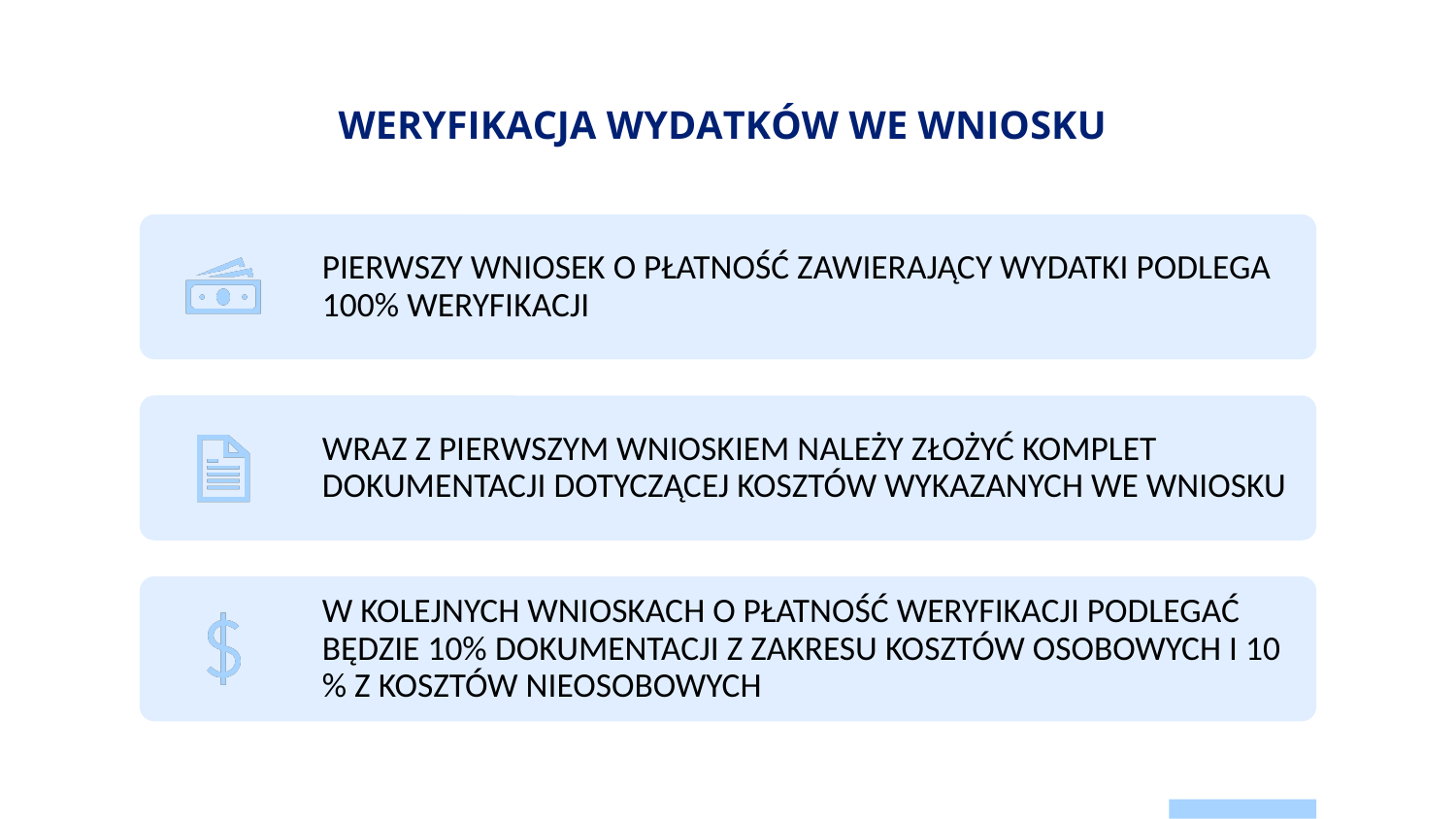

# WERYFIKACJA WYDATKÓW WE WNIOSKU
PIERWSZY WNIOSEK O PŁATNOŚĆ ZAWIERAJĄCY WYDATKI PODLEGA 100% WERYFIKACJI
WRAZ Z PIERWSZYM WNIOSKIEM NALEŻY ZŁOŻYĆ KOMPLET DOKUMENTACJI DOTYCZĄCEJ KOSZTÓW WYKAZANYCH WE WNIOSKU
W KOLEJNYCH WNIOSKACH O PŁATNOŚĆ WERYFIKACJI PODLEGAĆ BĘDZIE 10% DOKUMENTACJI Z ZAKRESU KOSZTÓW OSOBOWYCH I 10 % Z KOSZTÓW NIEOSOBOWYCH
19